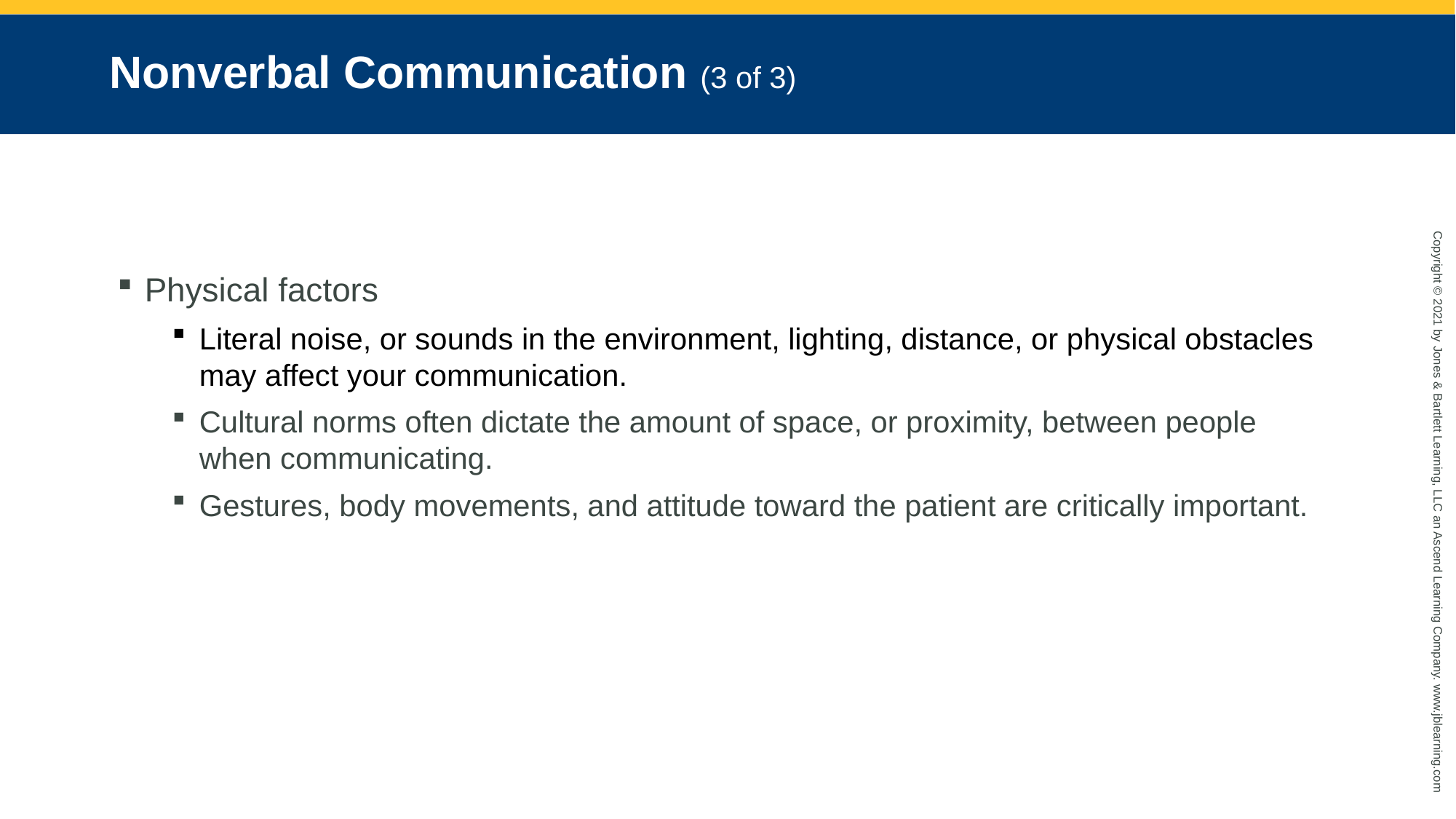

# Nonverbal Communication (3 of 3)
Physical factors
Literal noise, or sounds in the environment, lighting, distance, or physical obstacles may affect your communication.
Cultural norms often dictate the amount of space, or proximity, between people when communicating.
Gestures, body movements, and attitude toward the patient are critically important.